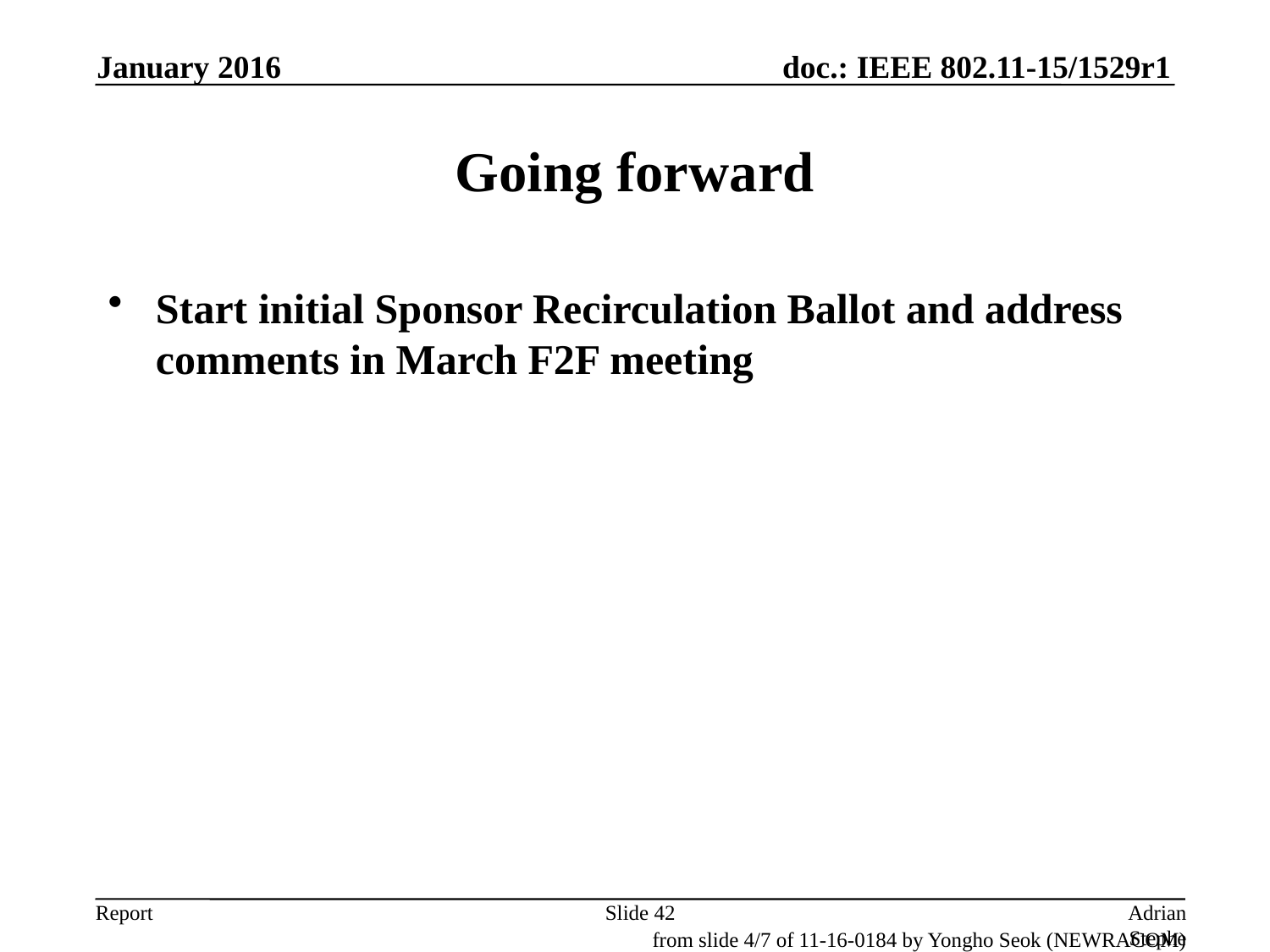

January 2016
# Going forward
Start initial Sponsor Recirculation Ballot and address comments in March F2F meeting

Slide 42
Adrian Stephens, Intel Corporation
from slide 4/7 of 11-16-0184 by Yongho Seok (NEWRACOM)